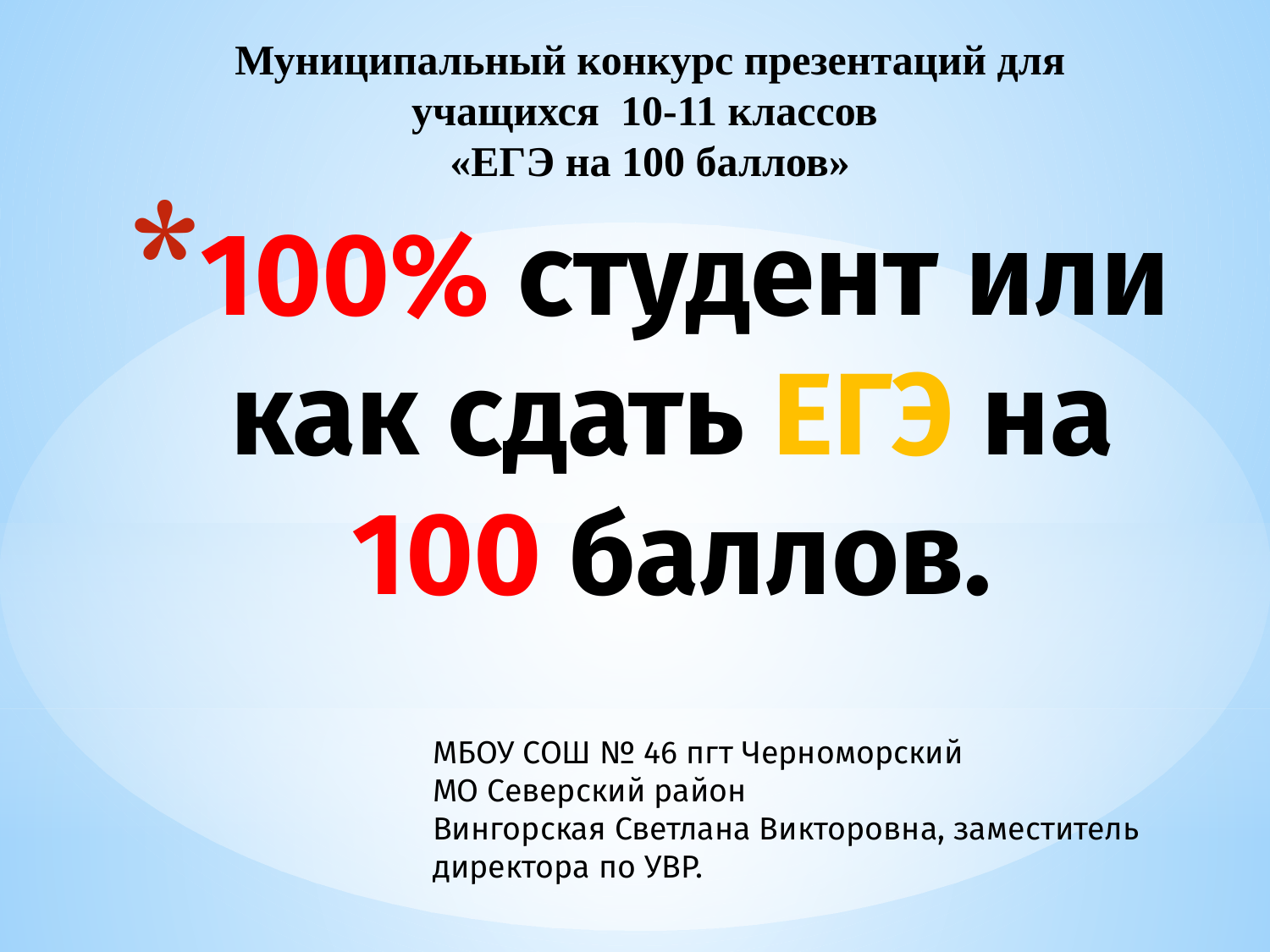

Муниципальный конкурс презентаций для учащихся  10-11 классов
«ЕГЭ на 100 баллов»
# 100% студент или как сдать ЕГЭ на 100 баллов.
МБОУ СОШ № 46 пгт Черноморский
МО Северский район
Вингорская Светлана Викторовна, заместитель директора по УВР.